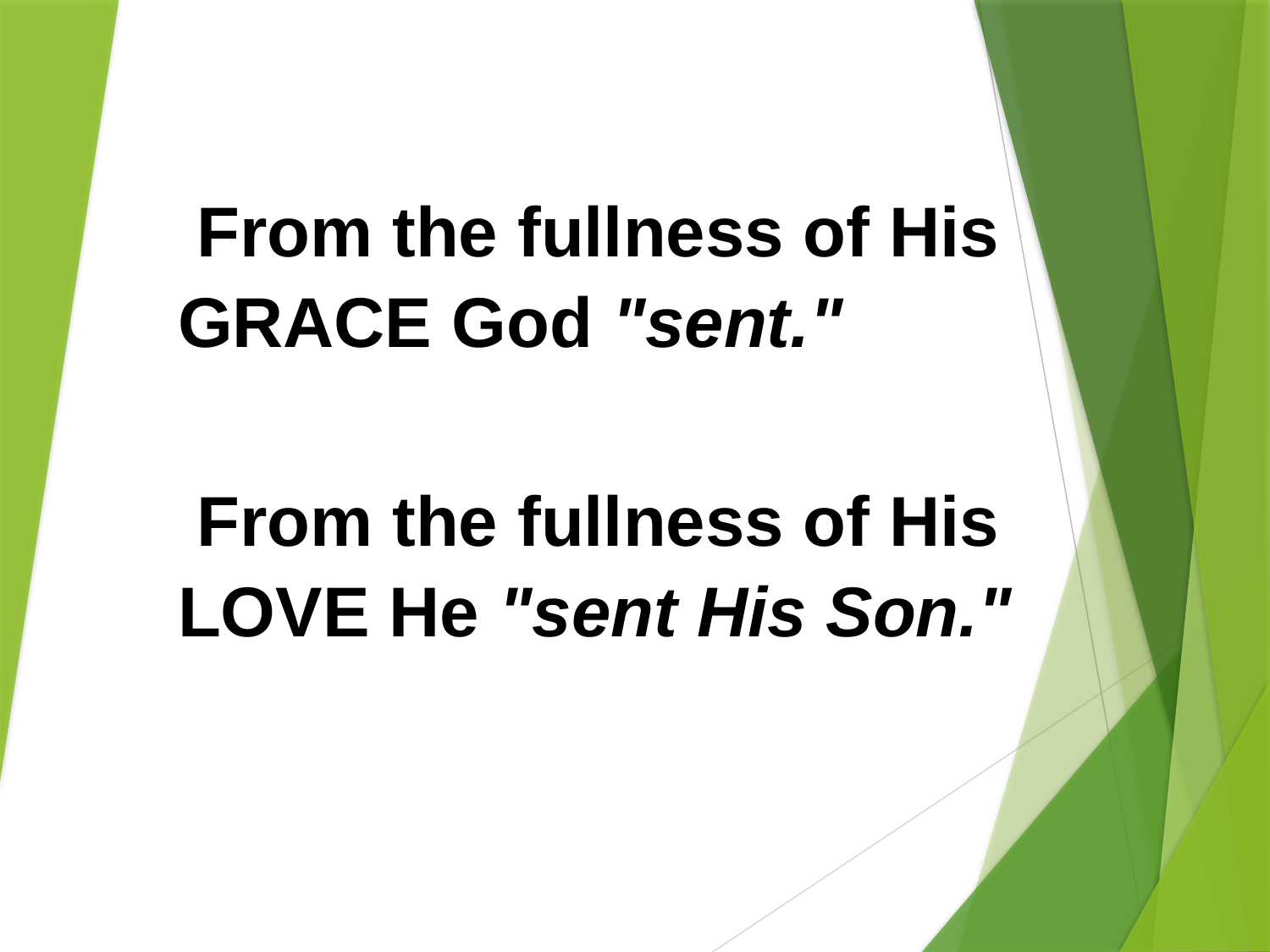

From the fullness of His GRACE God "sent."

From the fullness of His LOVE He "sent His Son."